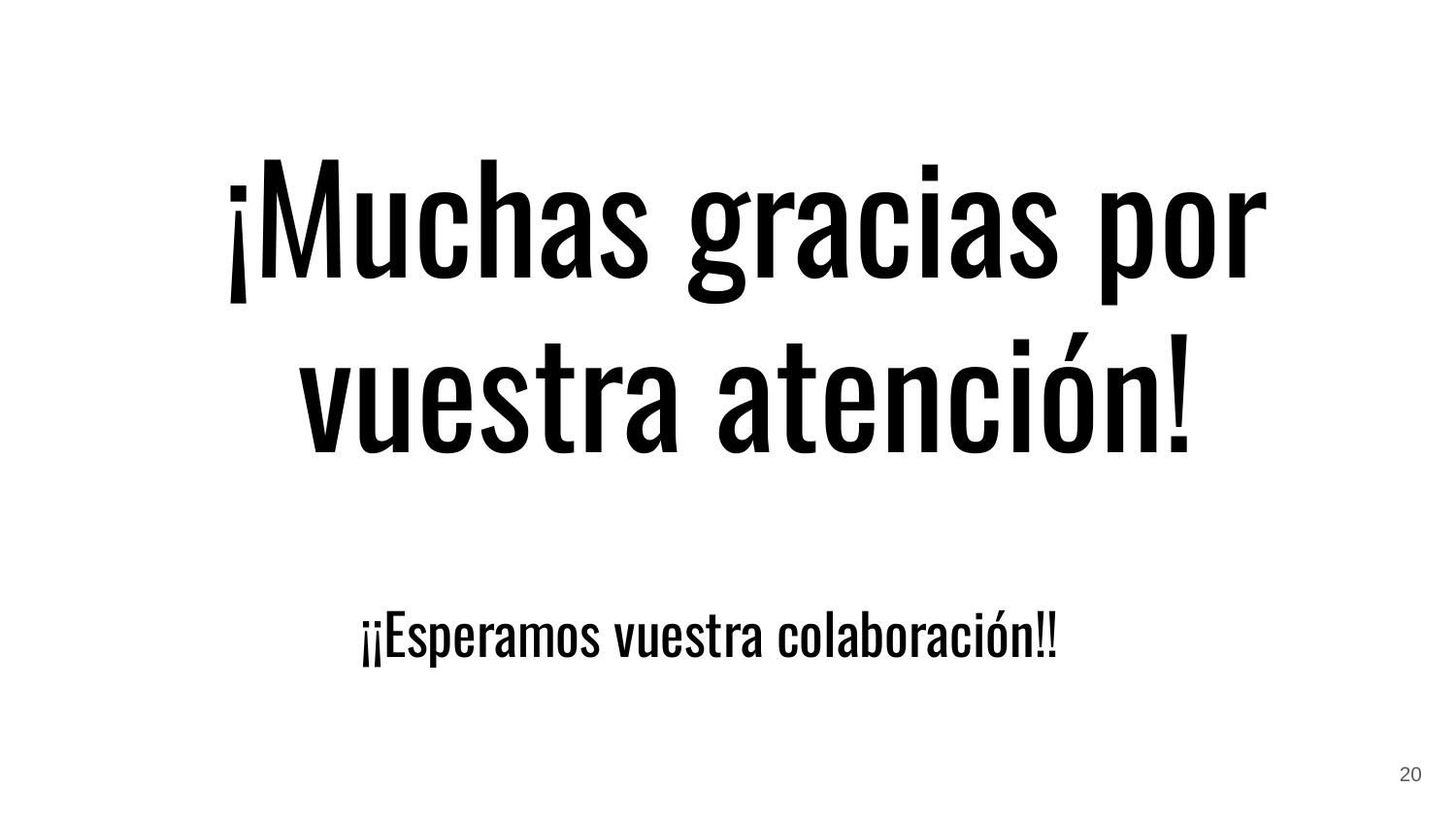

# ¡Muchas gracias por vuestra atención!
¡¡Esperamos vuestra colaboración!!
20